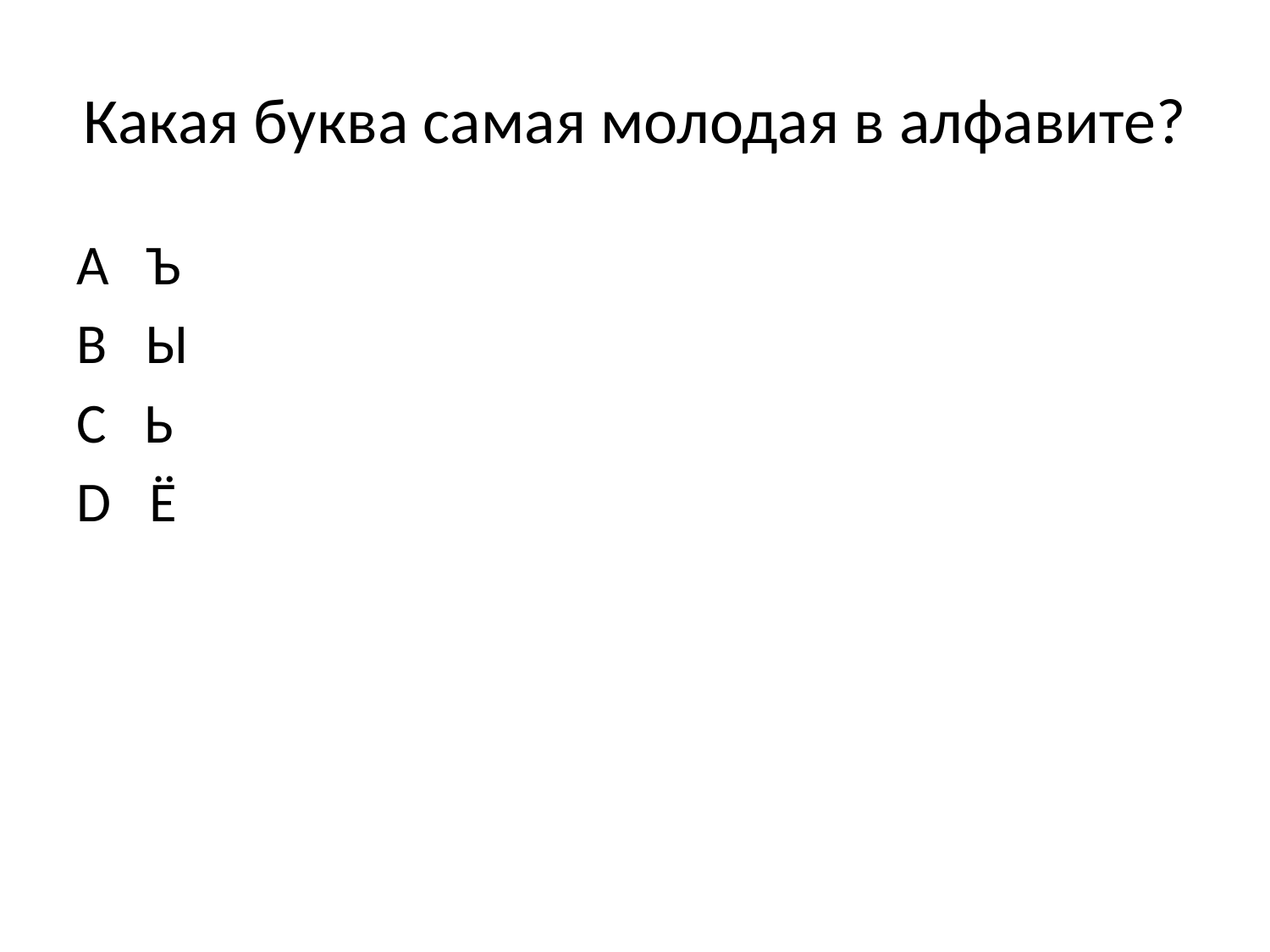

# Какая буква самая молодая в алфавите?
А   Ъ
В   Ы
С   Ь
D   Ё